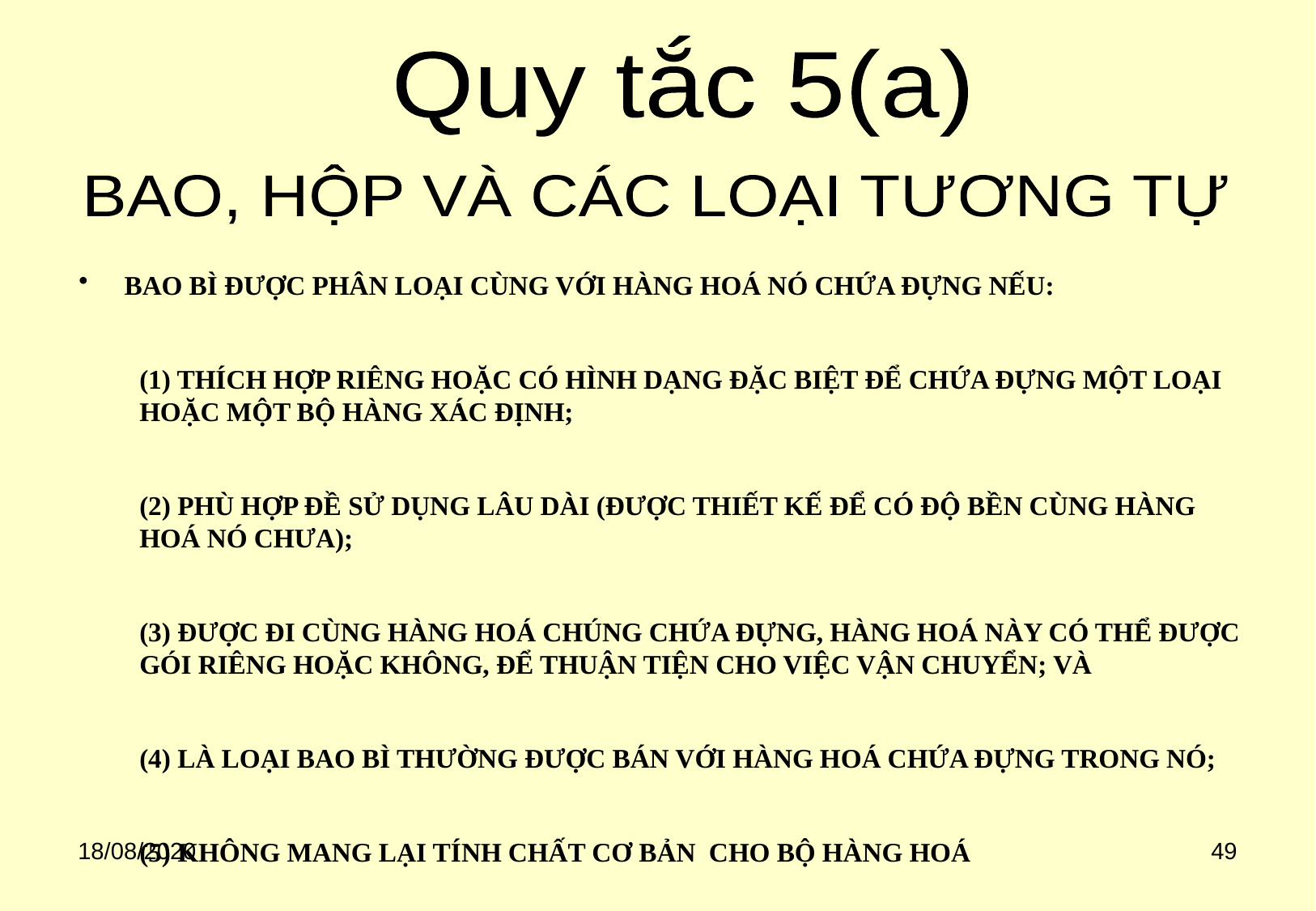

Quy tắc 5(a)
BAO, HỘP VÀ CÁC LOẠI TƯƠNG TỰ
BAO BÌ ĐƯỢC PHÂN LOẠI CÙNG VỚI HÀNG HOÁ NÓ CHỨA ĐỰNG NẾU:

(1) THÍCH HỢP RIÊNG HOẶC CÓ HÌNH DẠNG ĐẶC BIỆT ĐỂ CHỨA ĐỰNG MỘT LOẠI HOẶC MỘT BỘ HÀNG XÁC ĐỊNH;

(2) PHÙ HỢP ĐỀ SỬ DỤNG LÂU DÀI (ĐƯỢC THIẾT KẾ ĐỂ CÓ ĐỘ BỀN CÙNG HÀNG HOÁ NÓ CHƯA);

(3) ĐƯỢC ĐI CÙNG HÀNG HOÁ CHÚNG CHỨA ĐỰNG, HÀNG HOÁ NÀY CÓ THỂ ĐƯỢC GÓI RIÊNG HOẶC KHÔNG, ĐỂ THUẬN TIỆN CHO VIỆC VẬN CHUYỂN; VÀ

(4) LÀ LOẠI BAO BÌ THƯỜNG ĐƯỢC BÁN VỚI HÀNG HOÁ CHỨA ĐỰNG TRONG NÓ;

(5) KHÔNG MANG LẠI TÍNH CHẤT CƠ BẢN  CHO BỘ HÀNG HOÁ
18/08/2020
49